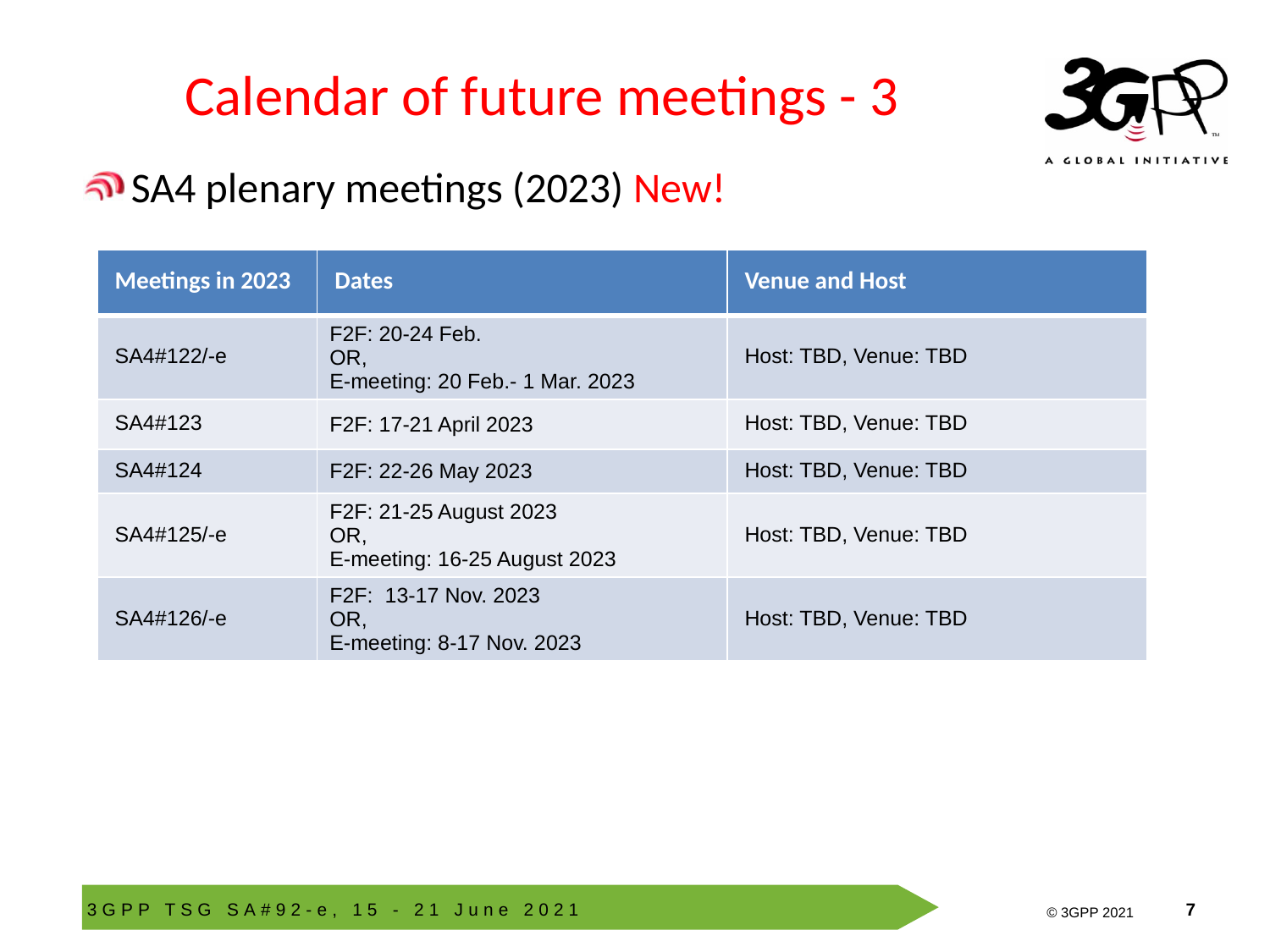

# Calendar of future meetings - 3
SA4 plenary meetings (2023) New!

| Meetings in 2023 | Dates | Venue and Host |
| --- | --- | --- |
| SA4#122/-e | F2F: 20-24 Feb. OR,  E-meeting: 20 Feb.- 1 Mar. 2023 | Host: TBD, Venue: TBD |
| SA4#123 | F2F: 17-21 April 2023 | Host: TBD, Venue: TBD |
| SA4#124 | F2F: 22-26 May 2023 | Host: TBD, Venue: TBD |
| SA4#125/-e | F2F: 21-25 August 2023 OR,  E-meeting: 16-25 August 2023 | Host: TBD, Venue: TBD |
| SA4#126/-e | F2F:  13-17 Nov. 2023 OR,  E-meeting: 8-17 Nov. 2023 | Host: TBD, Venue: TBD |